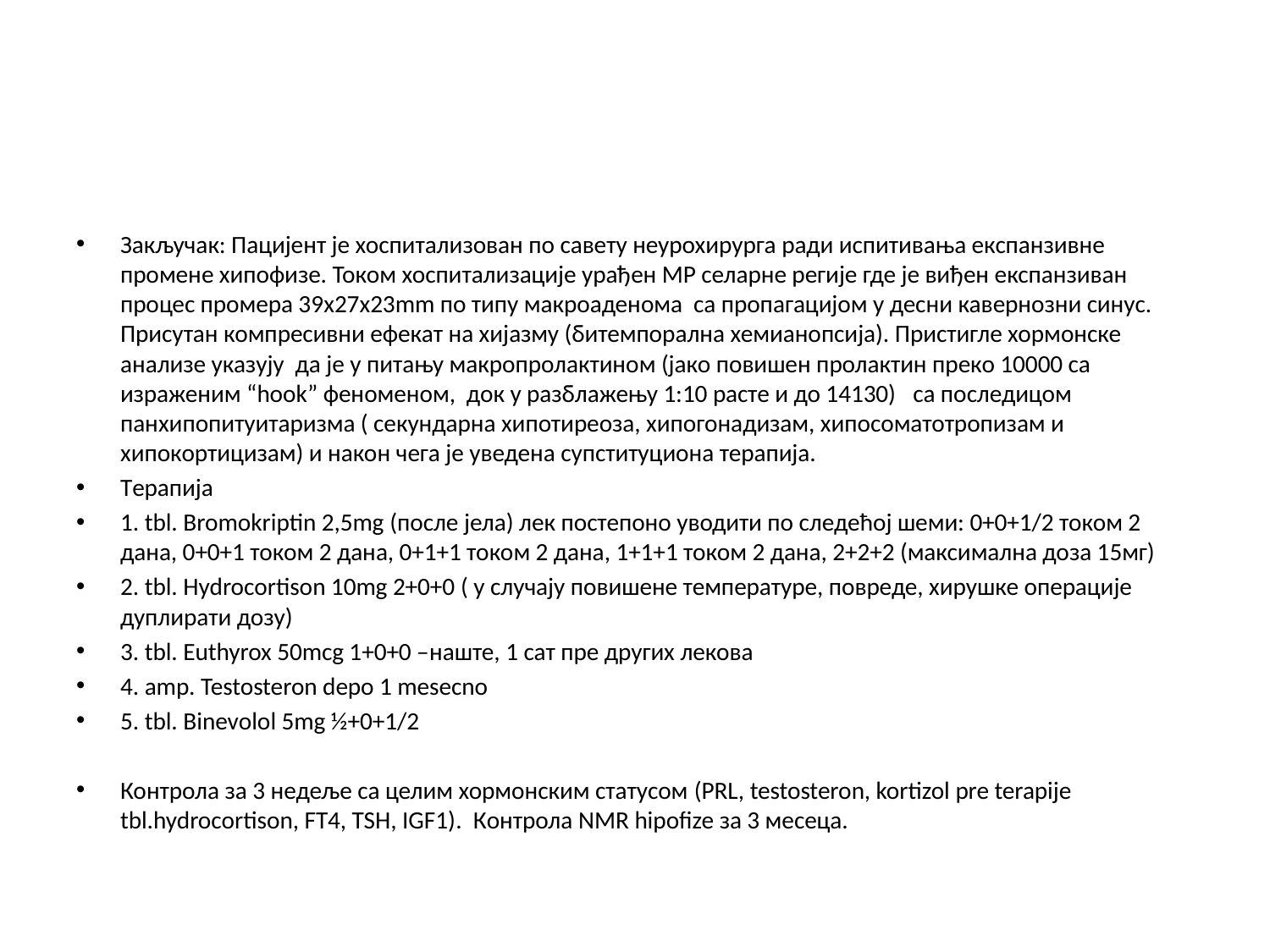

#
Закључак: Пацијент је хоспитализован по савету неурохирурга ради испитивања експанзивне промене хипофизе. Током хоспитализације урађен МР селарне регије где је виђен експанзиван процес промера 39x27x23mm по типу макроаденома  са пропагацијом у десни кавернозни синус. Присутан компресивни ефекат на хијазму (битемпорална хемианопсија). Пристигле хормонске анализе указују  да је у питању макропролактином (јако повишен пролактин преко 10000 са израженим “hook” феноменом,  док у разблажењу 1:10 расте и до 14130)   са последицом панхипопитуитаризма ( секундарна хипотиреоза, хипогонадизам, хипосоматотропизам и хипокортицизам) и након чега је уведена супституциона терапија.
Терапија
1. tbl. Bromokriptin 2,5mg (после јела) лек постепоно уводити по следећој шеми: 0+0+1/2 током 2 дана, 0+0+1 током 2 дана, 0+1+1 током 2 дана, 1+1+1 током 2 дана, 2+2+2 (максимална доза 15мг)
2. tbl. Hydrocortison 10mg 2+0+0 ( у случају повишене температуре, повреде, хирушке операције дуплирати дозу)
3. tbl. Euthyrox 50mcg 1+0+0 –наште, 1 сат пре других лекова
4. amp. Testosteron depo 1 mesecno
5. tbl. Binevolol 5mg ½+0+1/2

Контрола за 3 недеље са целим хормонским статусом (PRL, testosteron, kortizol pre terapije tbl.hydrocortison, FT4, TSH, IGF1).  Контрола NMR hipofize за 3 месеца.